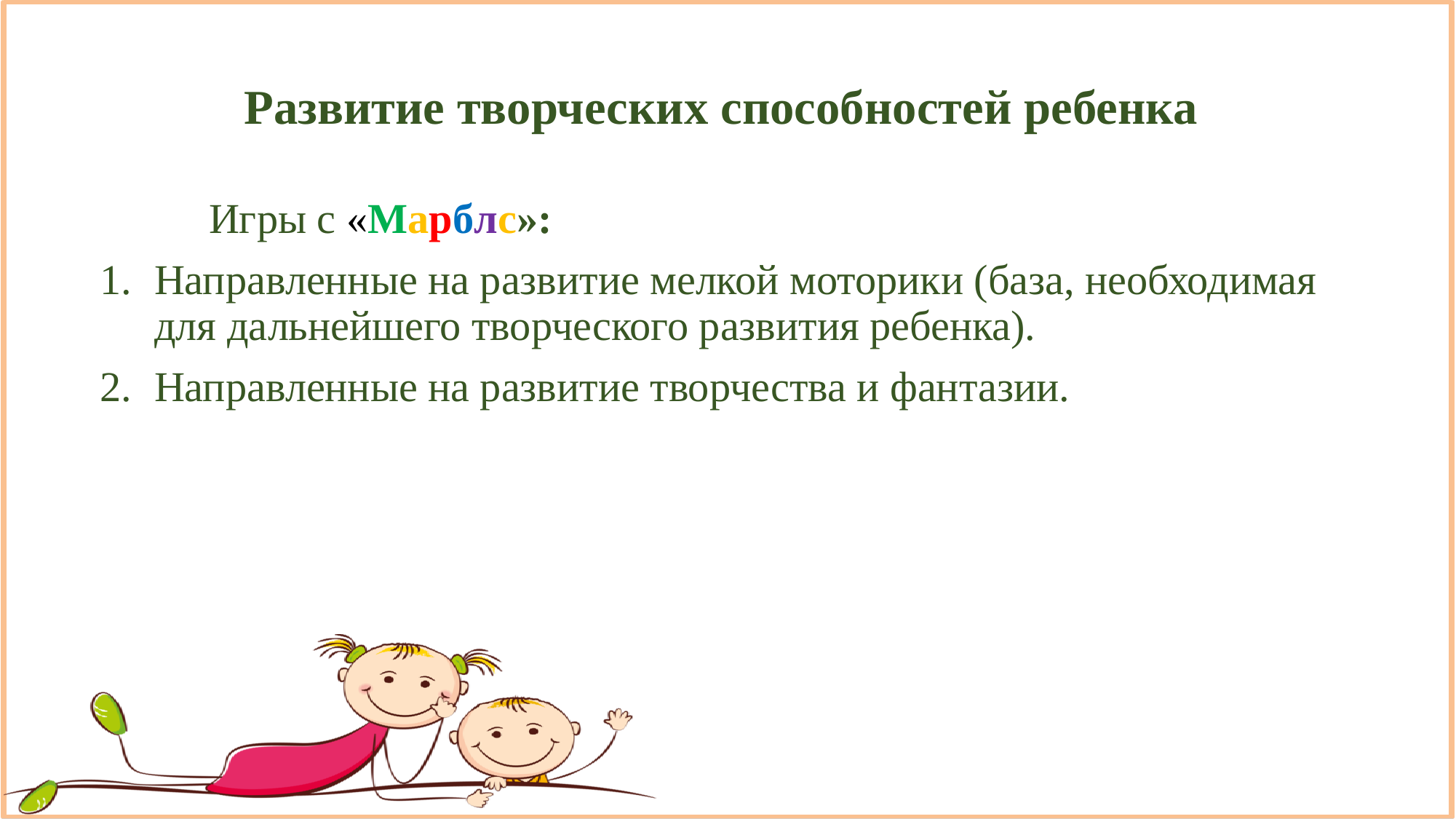

# Развитие творческих способностей ребенка
	Игры с «Марблс»:
Направленные на развитие мелкой моторики (база, необходимая для дальнейшего творческого развития ребенка).
Направленные на развитие творчества и фантазии.